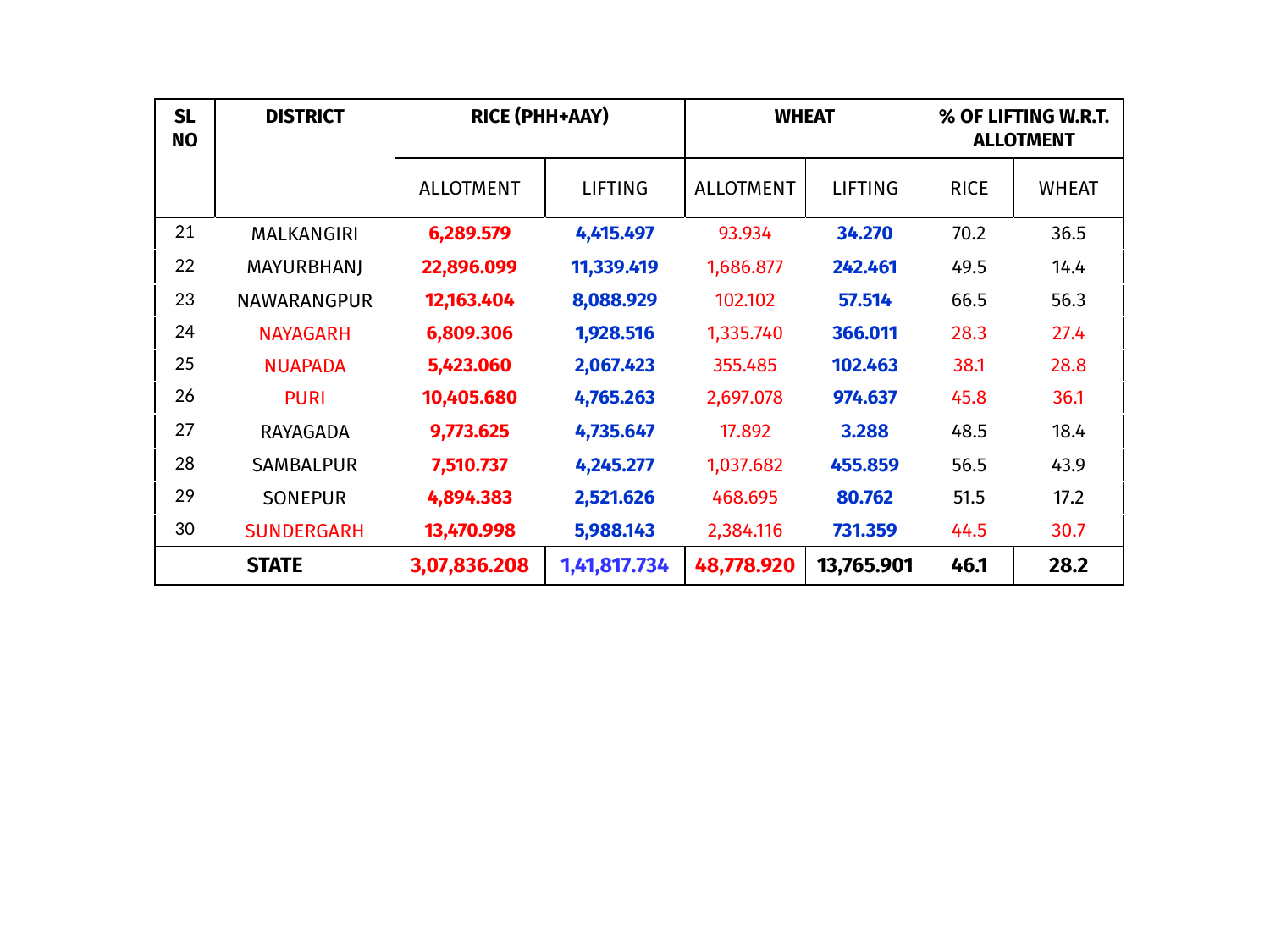

| SL NO | DISTRICT | RICE (PHH+AAY) |  | WHEAT |  | % OF LIFTING W.R.T. ALLOTMENT |  |
| --- | --- | --- | --- | --- | --- | --- | --- |
|  |  | ALLOTMENT | LIFTING | ALLOTMENT | LIFTING | RICE | WHEAT |
| 21 | MALKANGIRI | 6,289.579 | 4,415.497 | 93.934 | 34.270 | 70.2 | 36.5 |
| 22 | MAYURBHANJ | 22,896.099 | 11,339.419 | 1,686.877 | 242.461 | 49.5 | 14.4 |
| 23 | NAWARANGPUR | 12,163.404 | 8,088.929 | 102.102 | 57.514 | 66.5 | 56.3 |
| 24 | NAYAGARH | 6,809.306 | 1,928.516 | 1,335.740 | 366.011 | 28.3 | 27.4 |
| 25 | NUAPADA | 5,423.060 | 2,067.423 | 355.485 | 102.463 | 38.1 | 28.8 |
| 26 | PURI | 10,405.680 | 4,765.263 | 2,697.078 | 974.637 | 45.8 | 36.1 |
| 27 | RAYAGADA | 9,773.625 | 4,735.647 | 17.892 | 3.288 | 48.5 | 18.4 |
| 28 | SAMBALPUR | 7,510.737 | 4,245.277 | 1,037.682 | 455.859 | 56.5 | 43.9 |
| 29 | SONEPUR | 4,894.383 | 2,521.626 | 468.695 | 80.762 | 51.5 | 17.2 |
| 30 | SUNDERGARH | 13,470.998 | 5,988.143 | 2,384.116 | 731.359 | 44.5 | 30.7 |
| STATE |  | 3,07,836.208 | 1,41,817.734 | 48,778.920 | 13,765.901 | 46.1 | 28.2 |